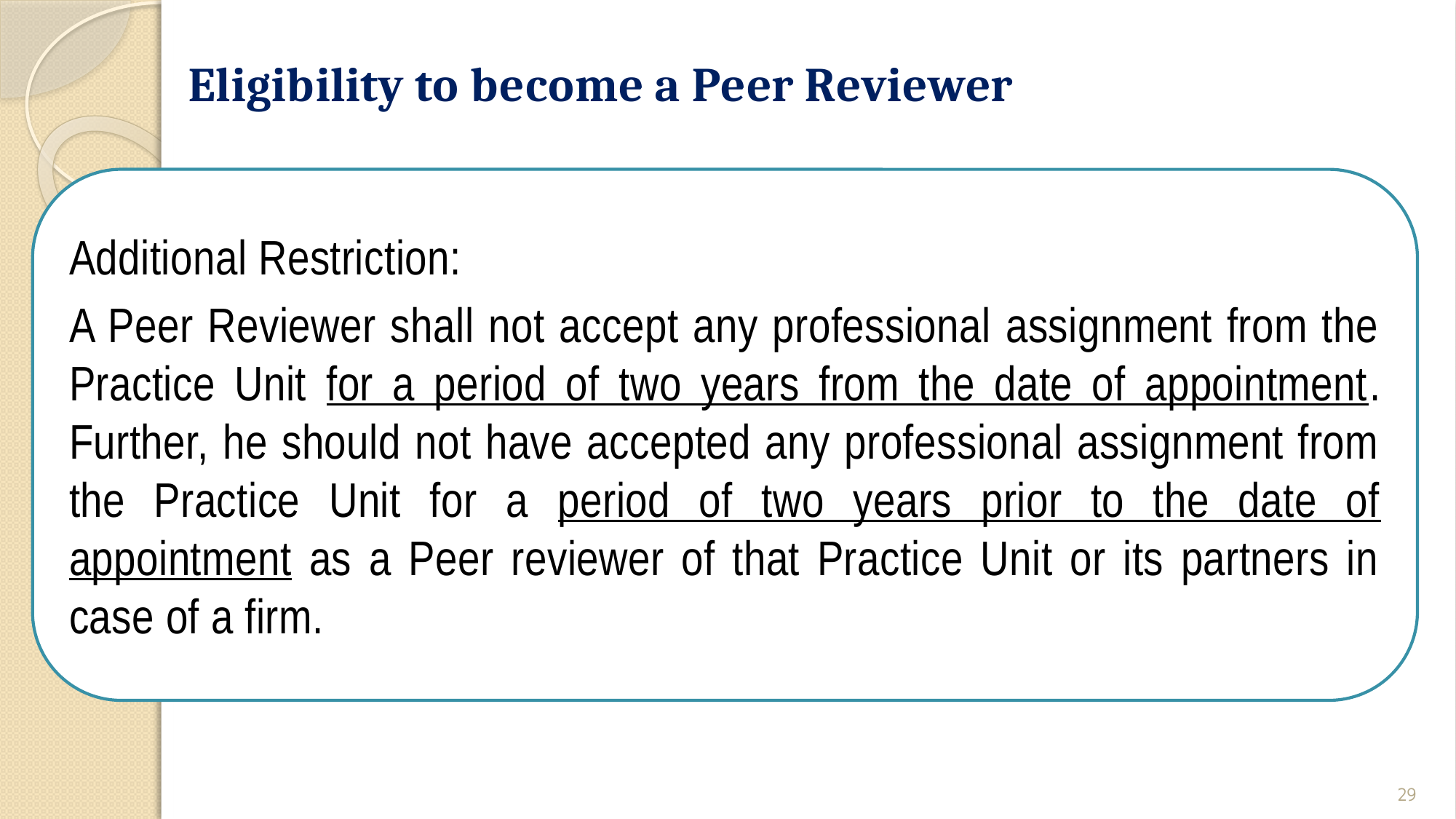

Eligibility to become a Peer Reviewer
Additional Restriction:
A Peer Reviewer shall not accept any professional assignment from the Practice Unit for a period of two years from the date of appointment. Further, he should not have accepted any professional assignment from the Practice Unit for a period of two years prior to the date of appointment as a Peer reviewer of that Practice Unit or its partners in case of a firm.
29